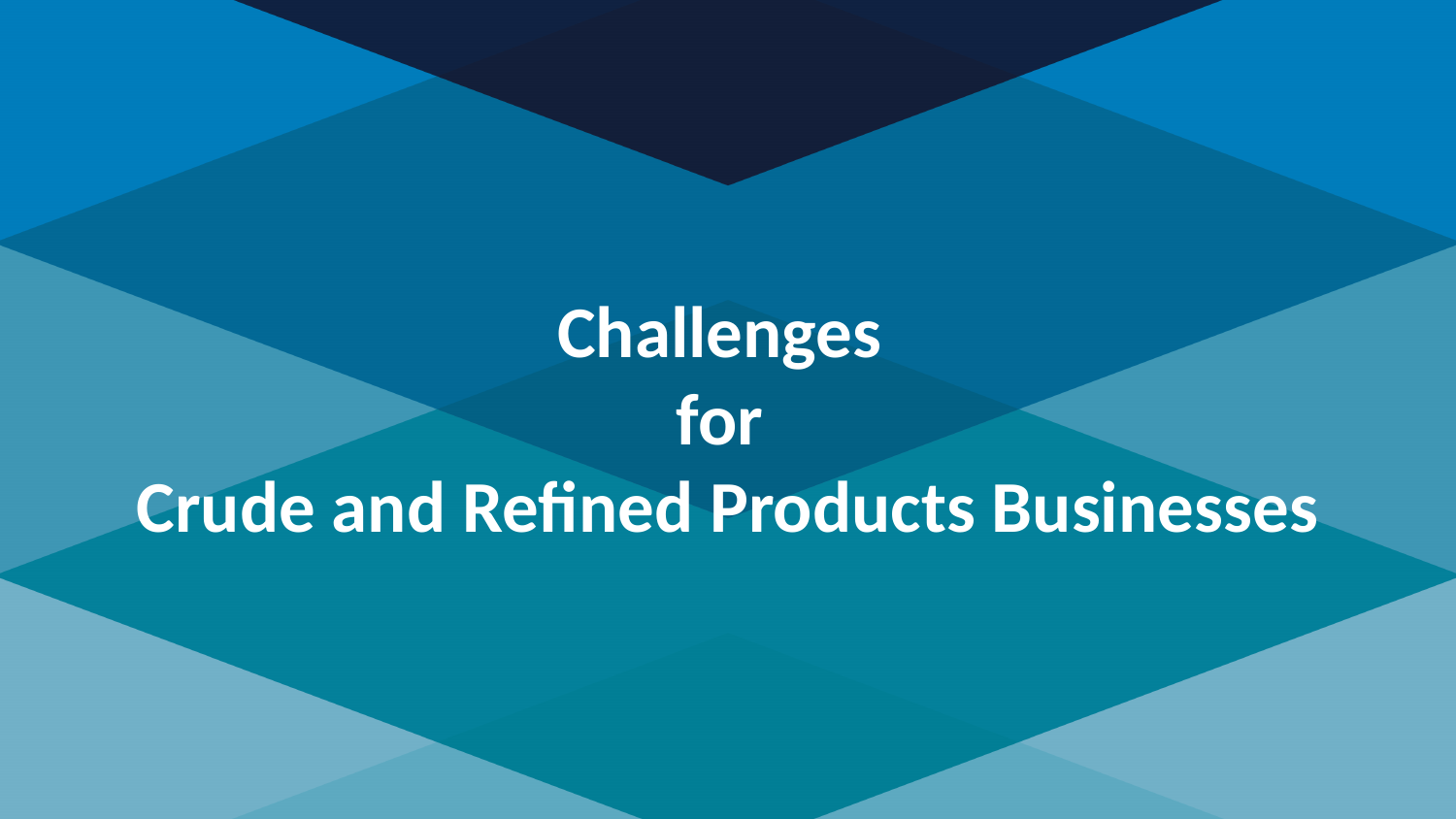

# Challenges for Crude and Refined Products Businesses